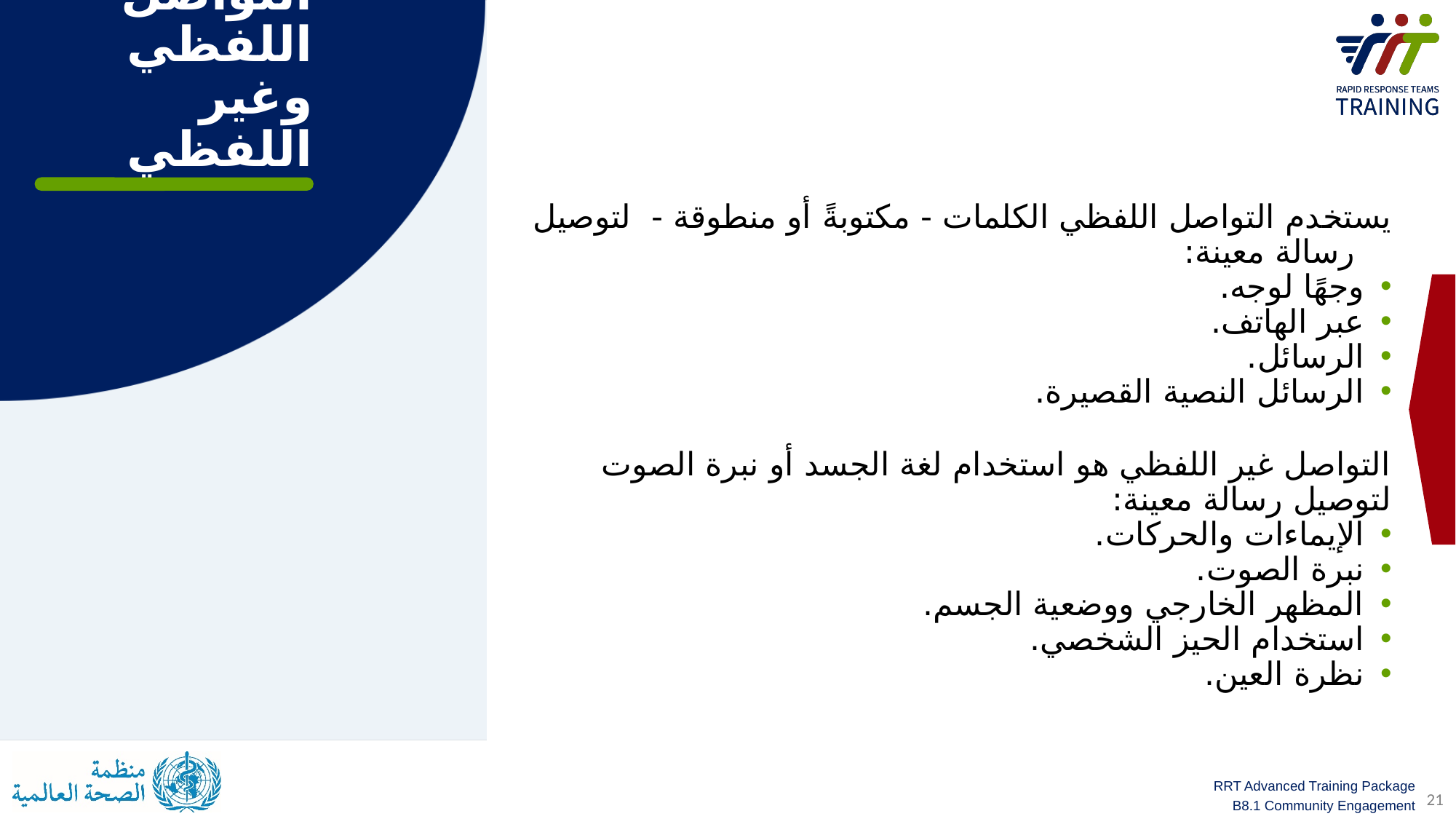

التواصل اللفظي
وغير اللفظي

يستخدم التواصل اللفظي الكلمات - مكتوبةً أو منطوقة -  لتوصيل رسالة معينة:
وجهًا لوجه.
عبر الهاتف.
الرسائل.
الرسائل النصية القصيرة.

التواصل غير اللفظي هو استخدام لغة الجسد أو نبرة الصوت لتوصيل رسالة معينة:
الإيماءات والحركات.
نبرة الصوت.
المظهر الخارجي ووضعية الجسم.
استخدام الحيز الشخصي.
نظرة العين.